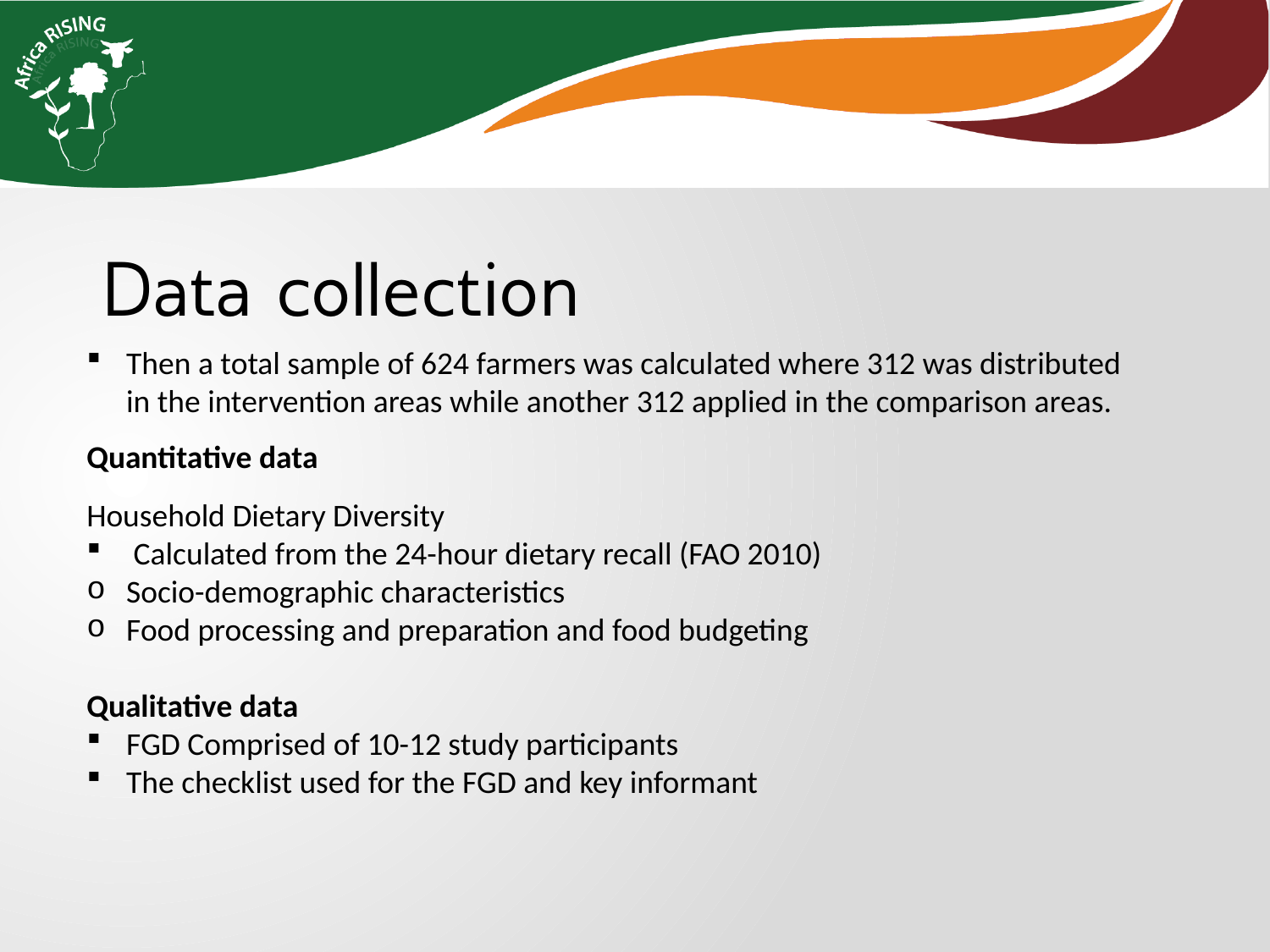

Data collection
Then a total sample of 624 farmers was calculated where 312 was distributed in the intervention areas while another 312 applied in the comparison areas.
Quantitative data
Household Dietary Diversity
 Calculated from the 24-hour dietary recall (FAO 2010)
Socio-demographic characteristics
Food processing and preparation and food budgeting

Qualitative data
FGD Comprised of 10-12 study participants
The checklist used for the FGD and key informant